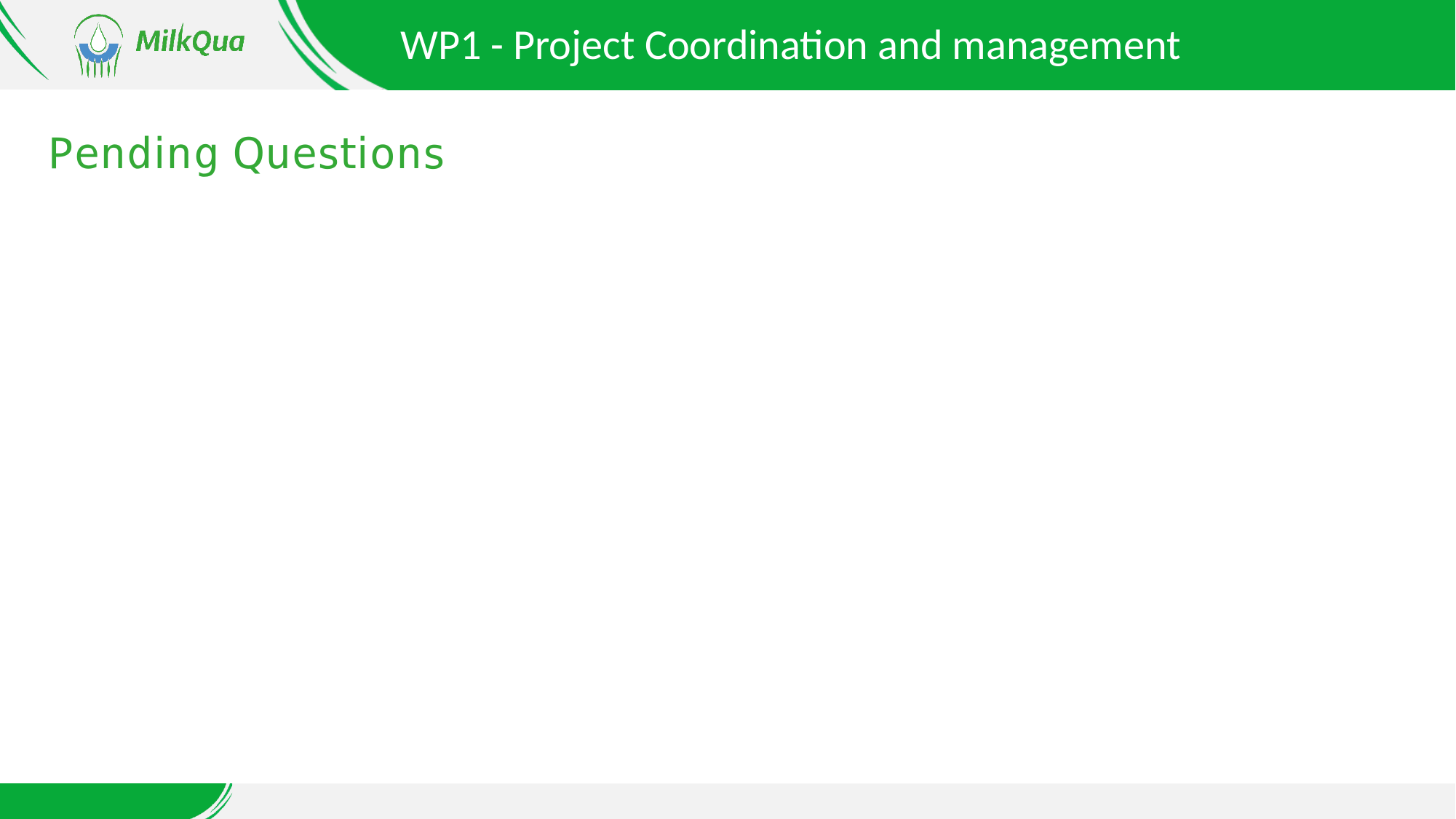

WP1 - Project Coordination and management
# Pending Questions